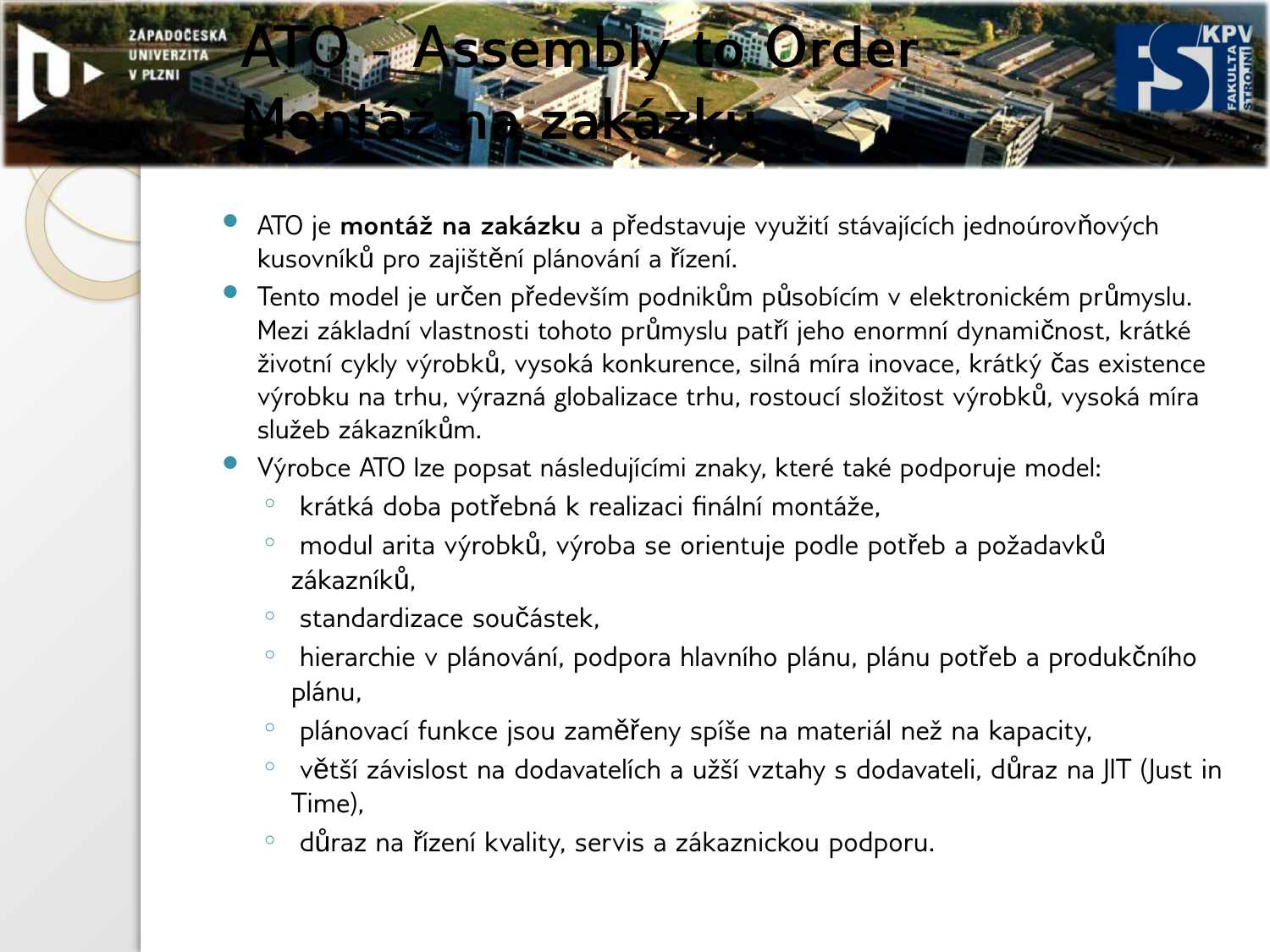

# ATO - Assembly to Order - Montáž na zakázku
ATO je montáž na zakázku a představuje využití stávajících jednoúrovňových kusovníků pro zajištění plánování a řízení.
Tento model je určen především podnikům působícím v elektronickém průmyslu. Mezi základní vlastnosti tohoto průmyslu patří jeho enormní dynamičnost, krátké životní cykly výrobků, vysoká konkurence, silná míra inovace, krátký čas existence výrobku na trhu, výrazná globalizace trhu, rostoucí složitost výrobků, vysoká míra služeb zákazníkům.
Výrobce ATO lze popsat následujícími znaky, které také podporuje model:
 krátká doba potřebná k realizaci finální montáže,
 modul arita výrobků, výroba se orientuje podle potřeb a požadavků zákazníků,
 standardizace součástek,
 hierarchie v plánování, podpora hlavního plánu, plánu potřeb a produkčního plánu,
 plánovací funkce jsou zaměřeny spíše na materiál než na kapacity,
 větší závislost na dodavatelích a užší vztahy s dodavateli, důraz na JIT (Just in Time),
 důraz na řízení kvality, servis a zákaznickou podporu.